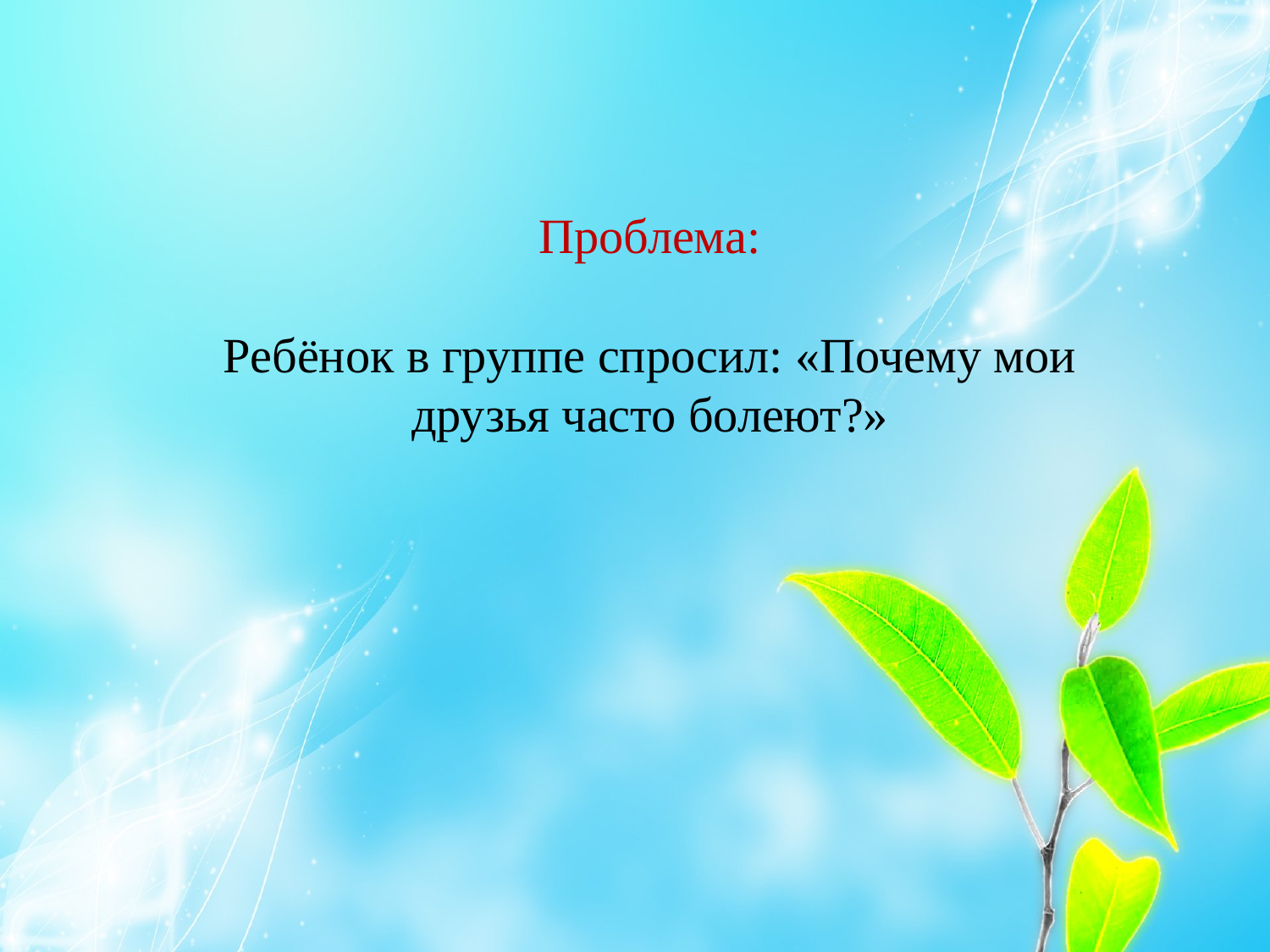

Проблема:

Ребёнок в группе спросил: «Почему мои друзья часто болеют?»